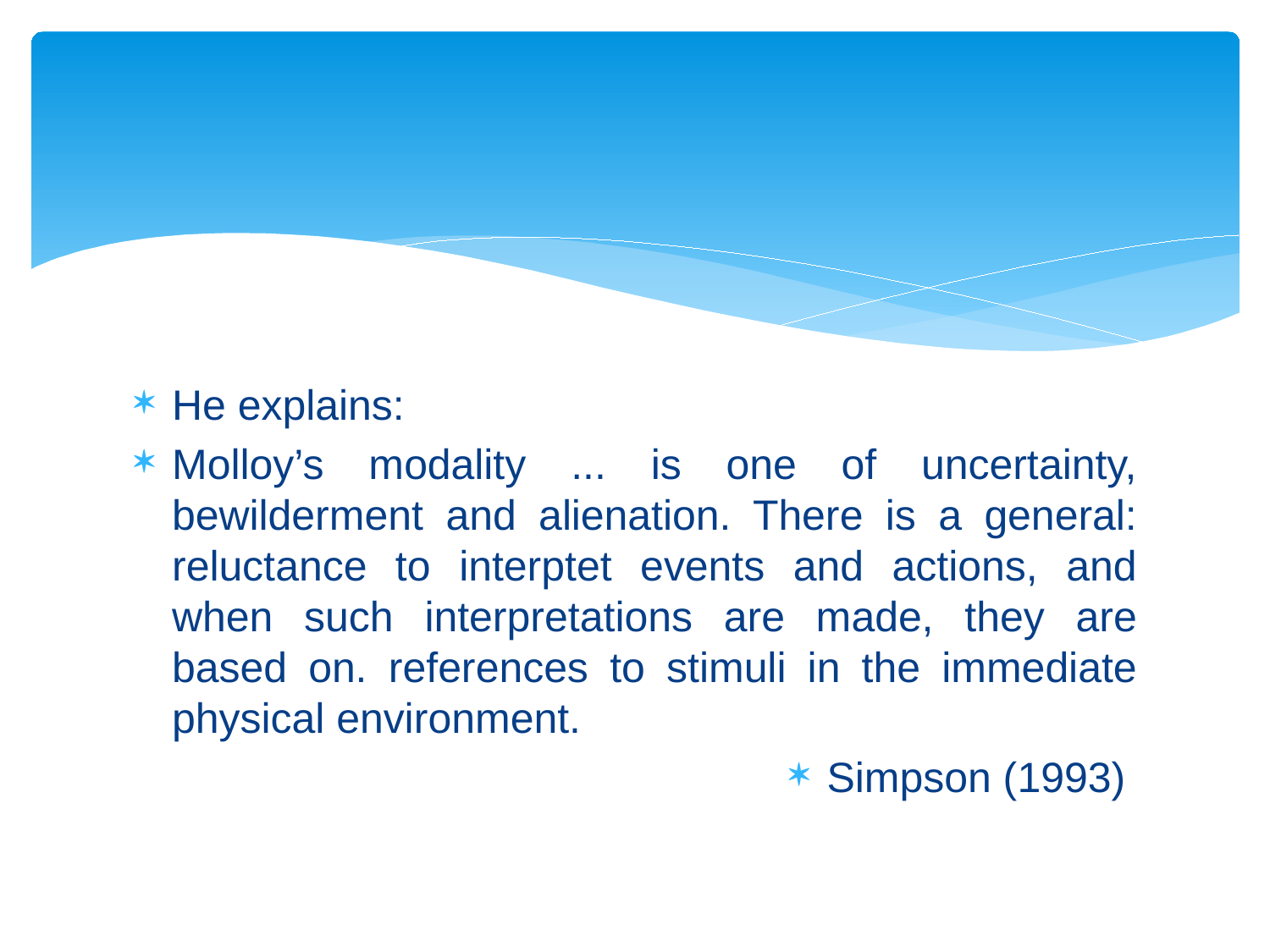

#
He explains:
Molloy’s modality ... is one of uncertainty, bewilderment and alienation. There is a general: reluctance to interptet events and actions, and when such interpretations are made, they are based on. references to stimuli in the immediate physical environment.
Simpson (1993)